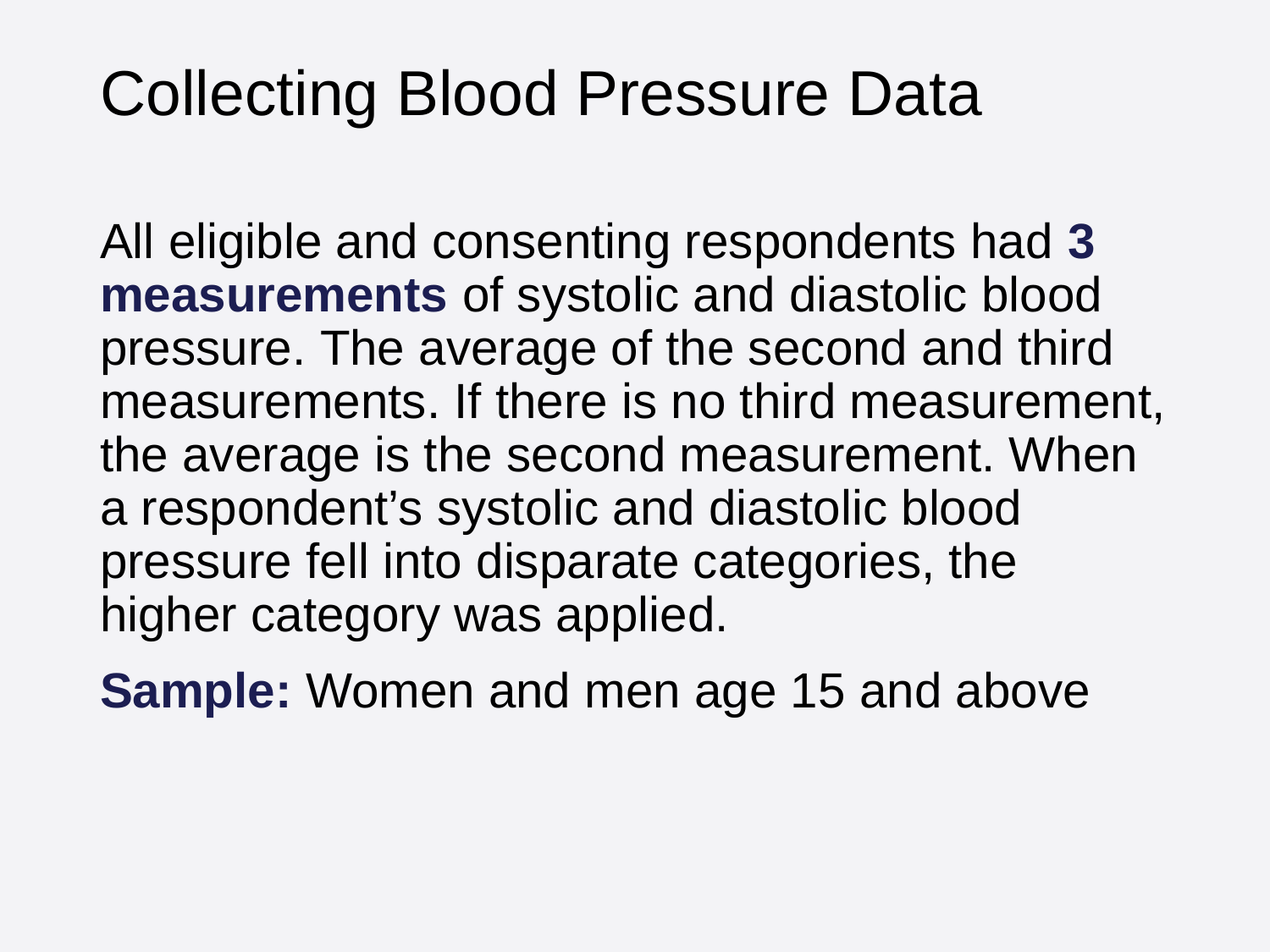

# Collecting Blood Pressure Data
All eligible and consenting respondents had 3 measurements of systolic and diastolic blood pressure. The average of the second and third measurements. If there is no third measurement, the average is the second measurement. When a respondent’s systolic and diastolic blood pressure fell into disparate categories, the higher category was applied.
Sample: Women and men age 15 and above